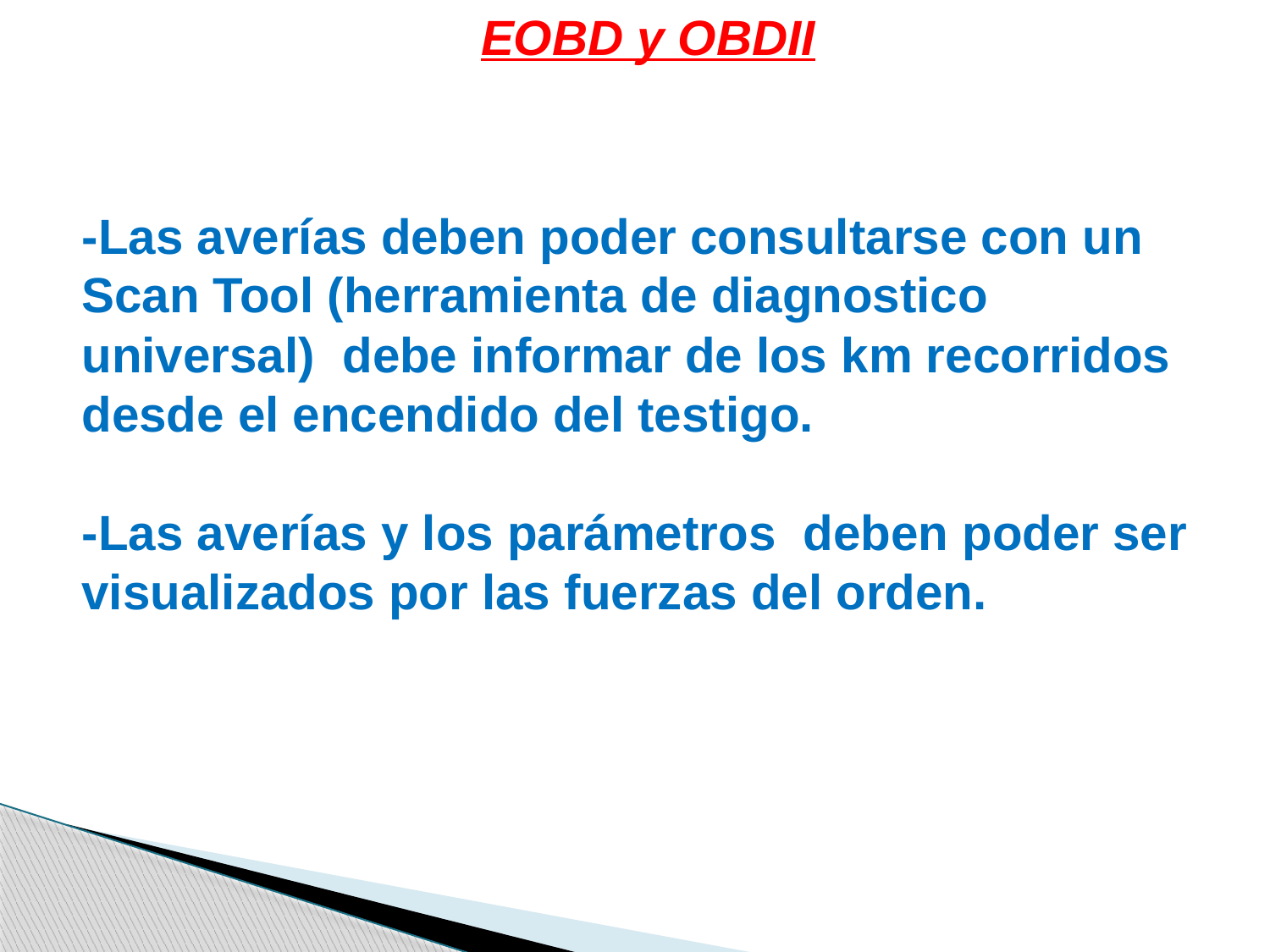

EOBD y OBDII
-Las averías deben poder consultarse con un Scan Tool (herramienta de diagnostico universal)  debe informar de los km recorridos desde el encendido del testigo.

-Las averías y los parámetros  deben poder ser visualizados por las fuerzas del orden.